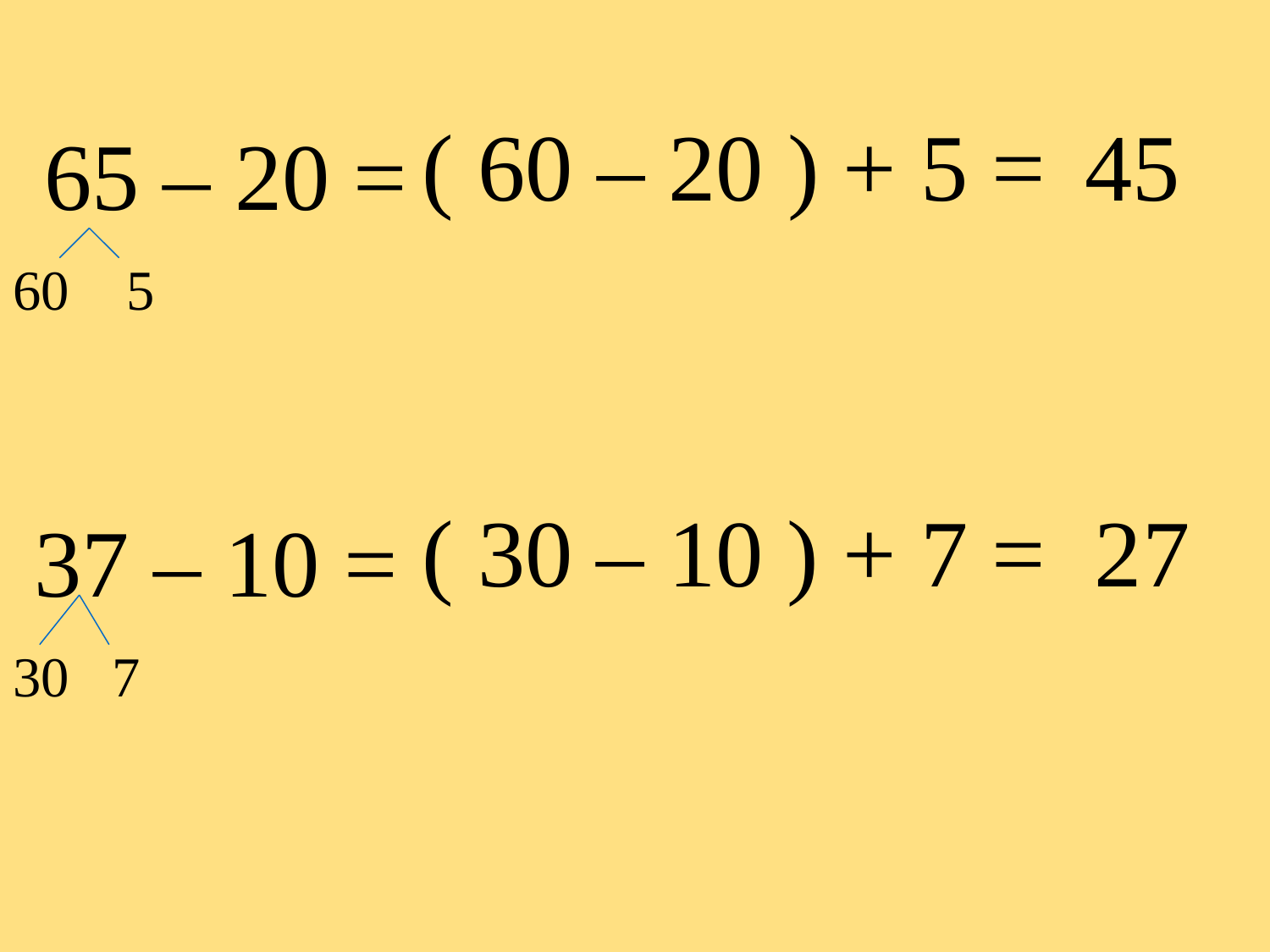

( 60 – 20 ) + 5 =
45
65 – 20 =
60    5
( 30 – 10 ) + 7 =
27
37 – 10 =
30   7